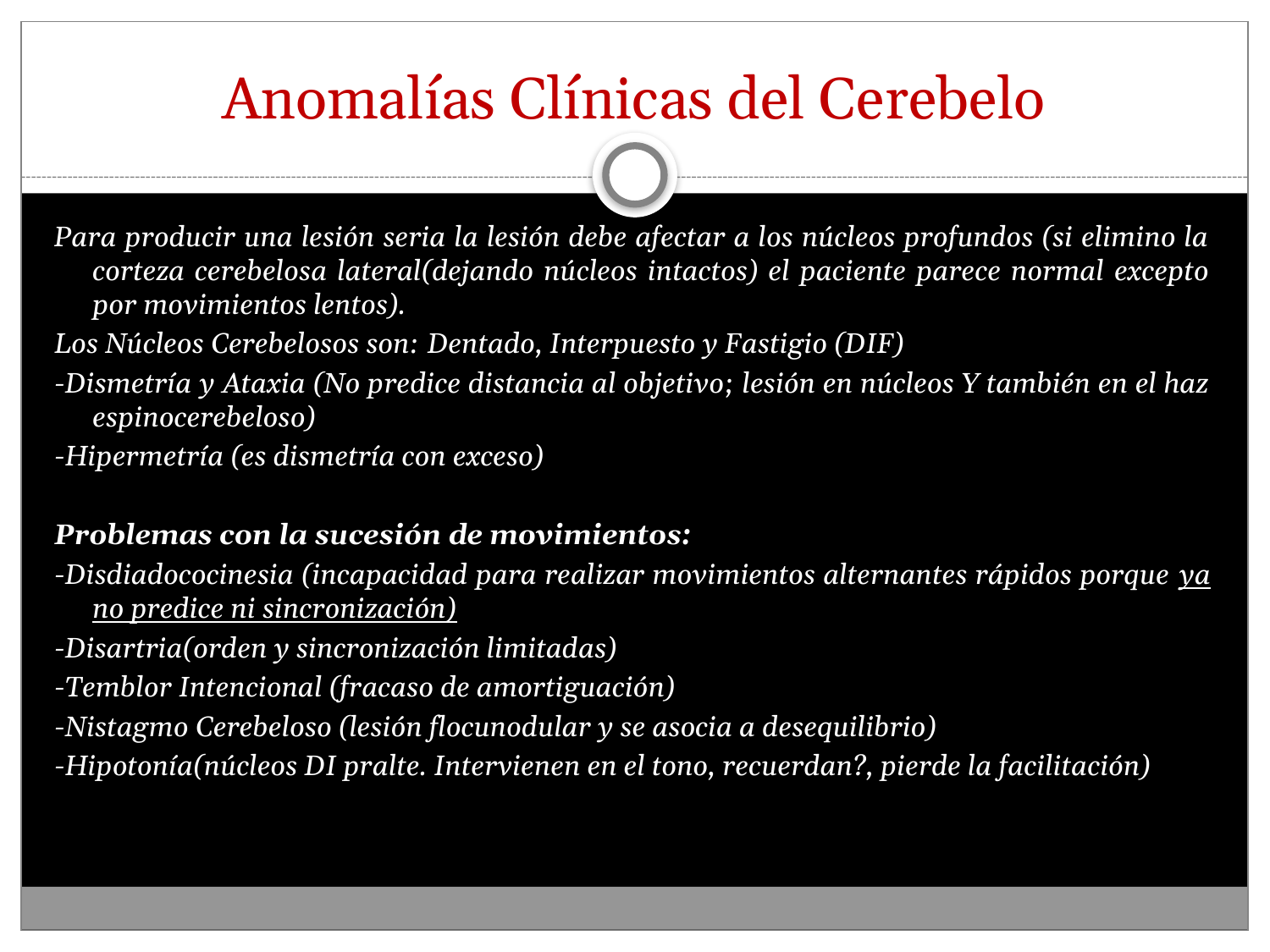

# Anomalías Clínicas del Cerebelo
Para producir una lesión seria la lesión debe afectar a los núcleos profundos (si elimino la corteza cerebelosa lateral(dejando núcleos intactos) el paciente parece normal excepto por movimientos lentos).
Los Núcleos Cerebelosos son: Dentado, Interpuesto y Fastigio (DIF)
-Dismetría y Ataxia (No predice distancia al objetivo; lesión en núcleos Y también en el haz espinocerebeloso)
-Hipermetría (es dismetría con exceso)

Problemas con la sucesión de movimientos:
-Disdiadococinesia (incapacidad para realizar movimientos alternantes rápidos porque ya no predice ni sincronización)
-Disartria(orden y sincronización limitadas)
-Temblor Intencional (fracaso de amortiguación)
-Nistagmo Cerebeloso (lesión flocunodular y se asocia a desequilibrio)
-Hipotonía(núcleos DI pralte. Intervienen en el tono, recuerdan?, pierde la facilitación)